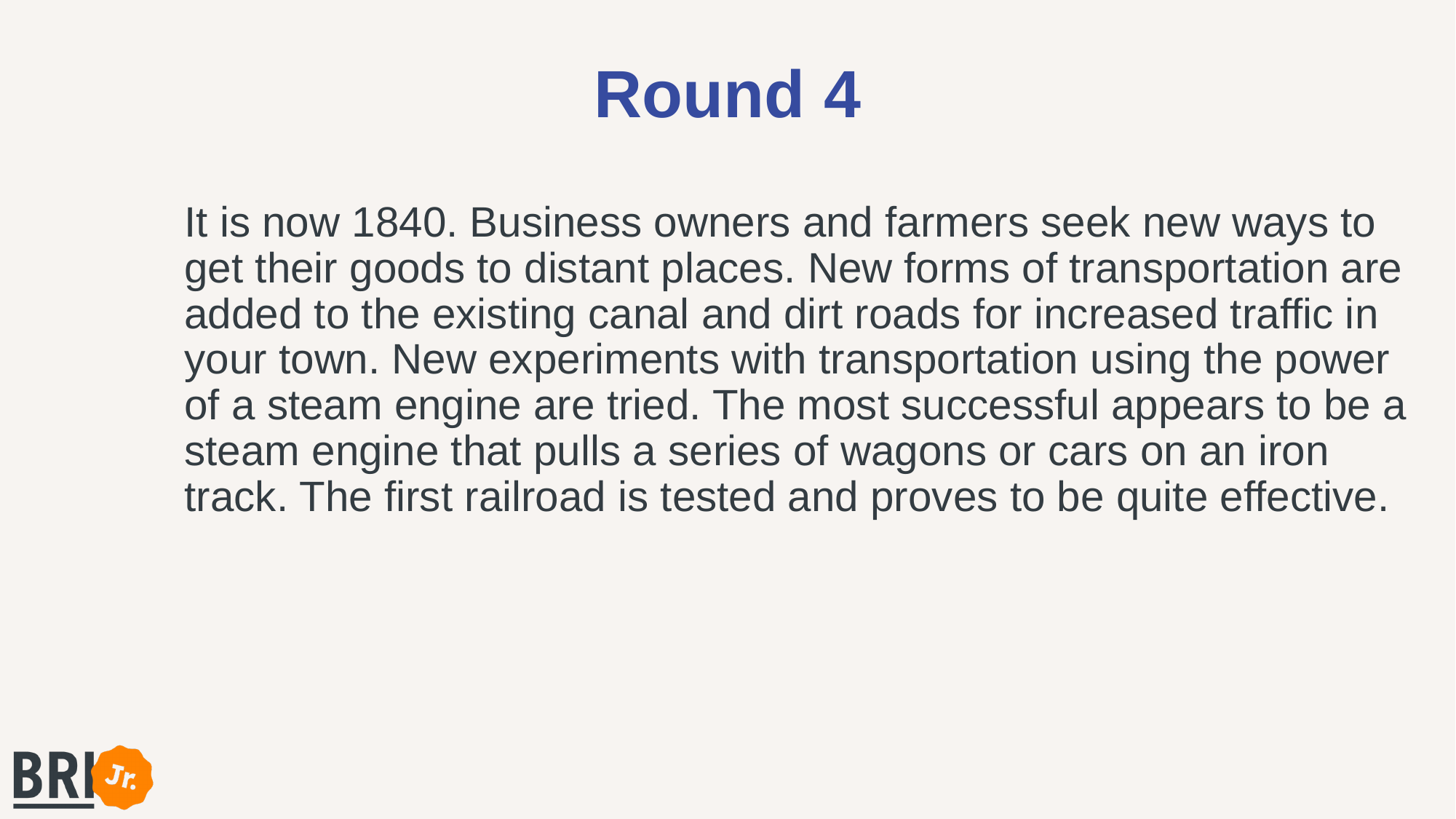

# Round 4
It is now 1840. Business owners and farmers seek new ways to get their goods to distant places. New forms of transportation are added to the existing canal and dirt roads for increased traffic in your town. New experiments with transportation using the power of a steam engine are tried. The most successful appears to be a steam engine that pulls a series of wagons or cars on an iron track. The first railroad is tested and proves to be quite effective.